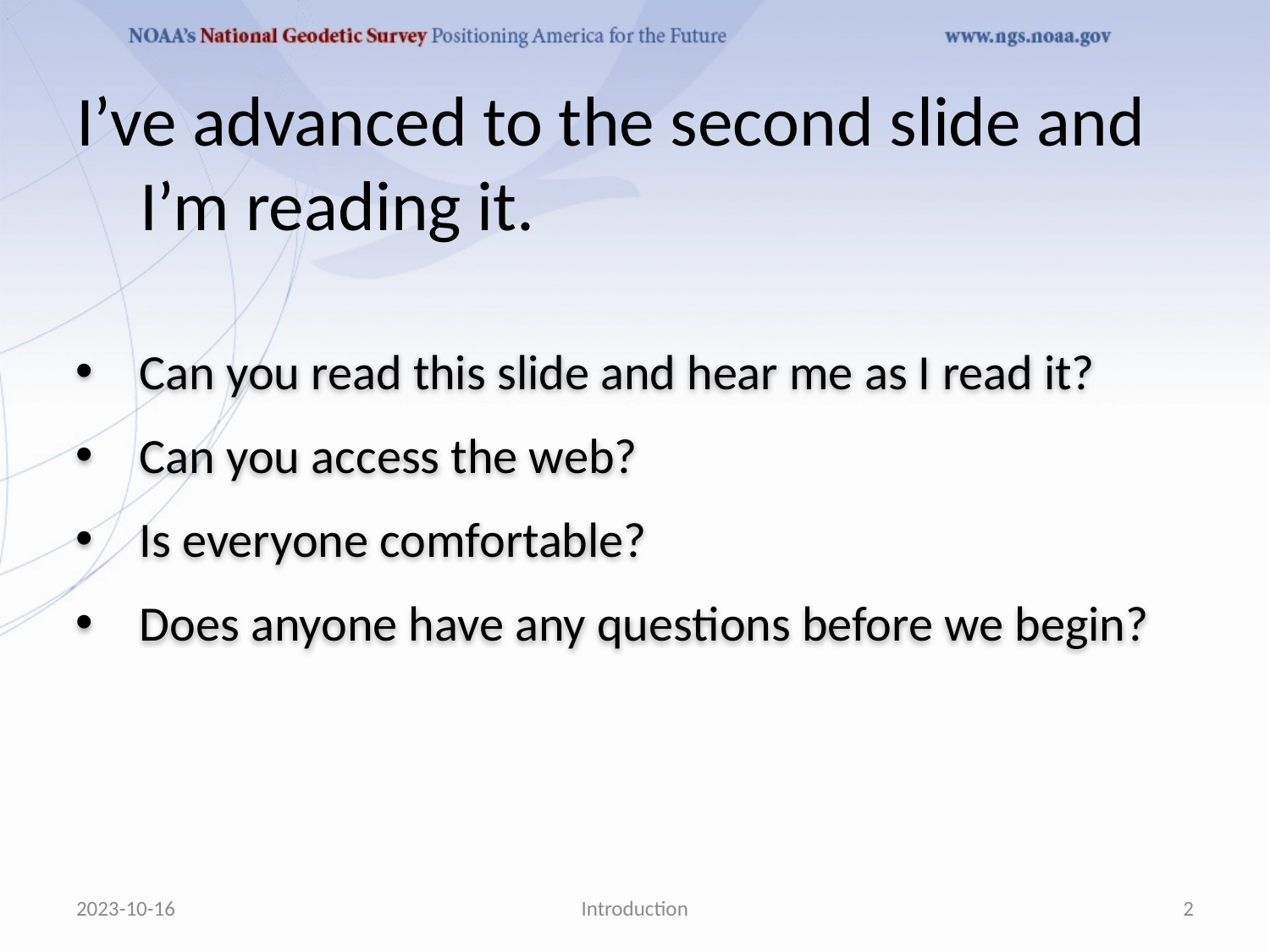

# I’ve advanced to the second slide and I’m reading it.
Can you read this slide and hear me as I read it?
Can you access the web?
Is everyone comfortable?
Does anyone have any questions before we begin?
2023-10-16
Introduction
2